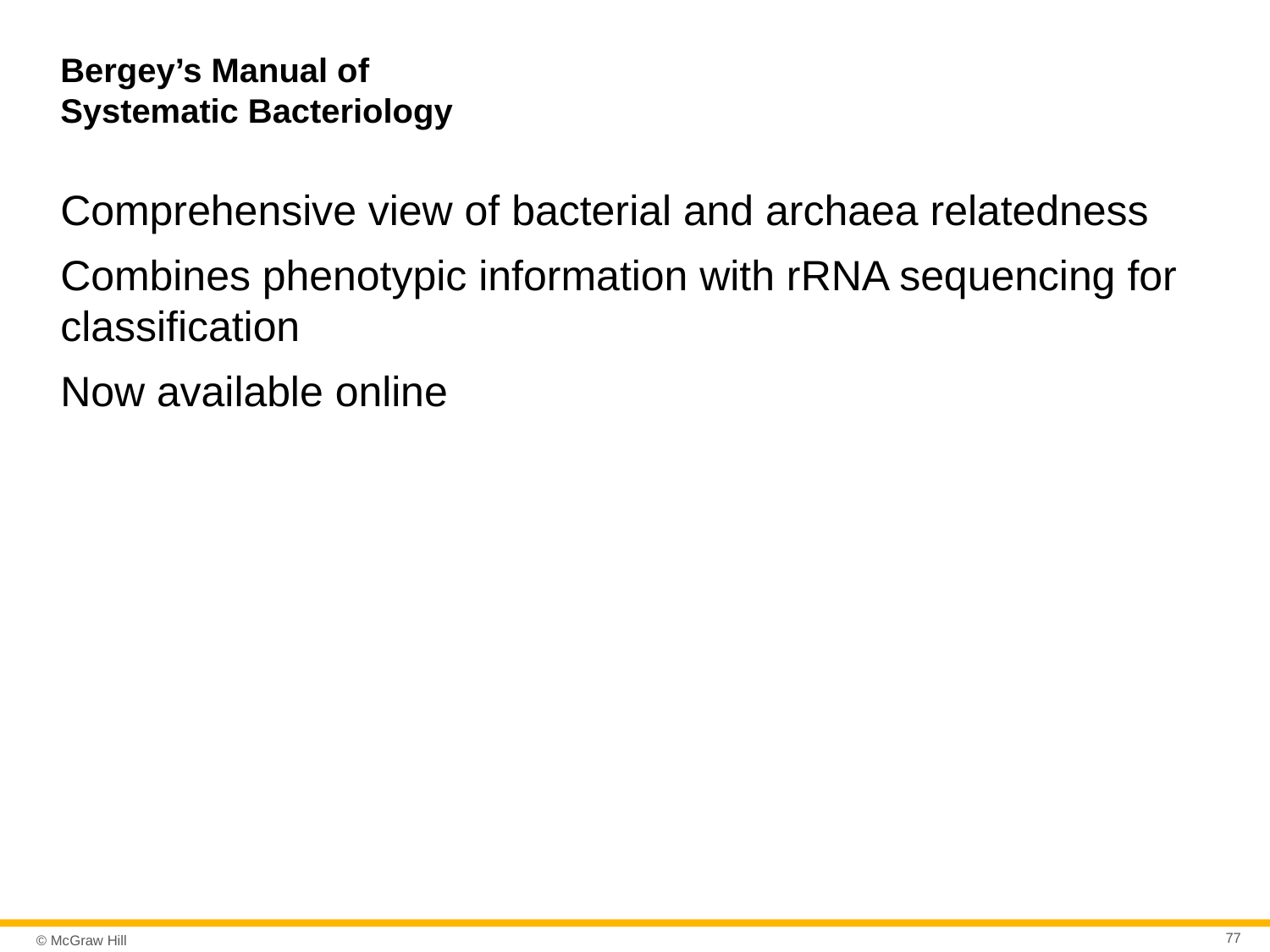

# Bergey’s Manual of Systematic Bacteriology
Comprehensive view of bacterial and archaea relatedness
Combines phenotypic information with rRNA sequencing for classification
Now available online